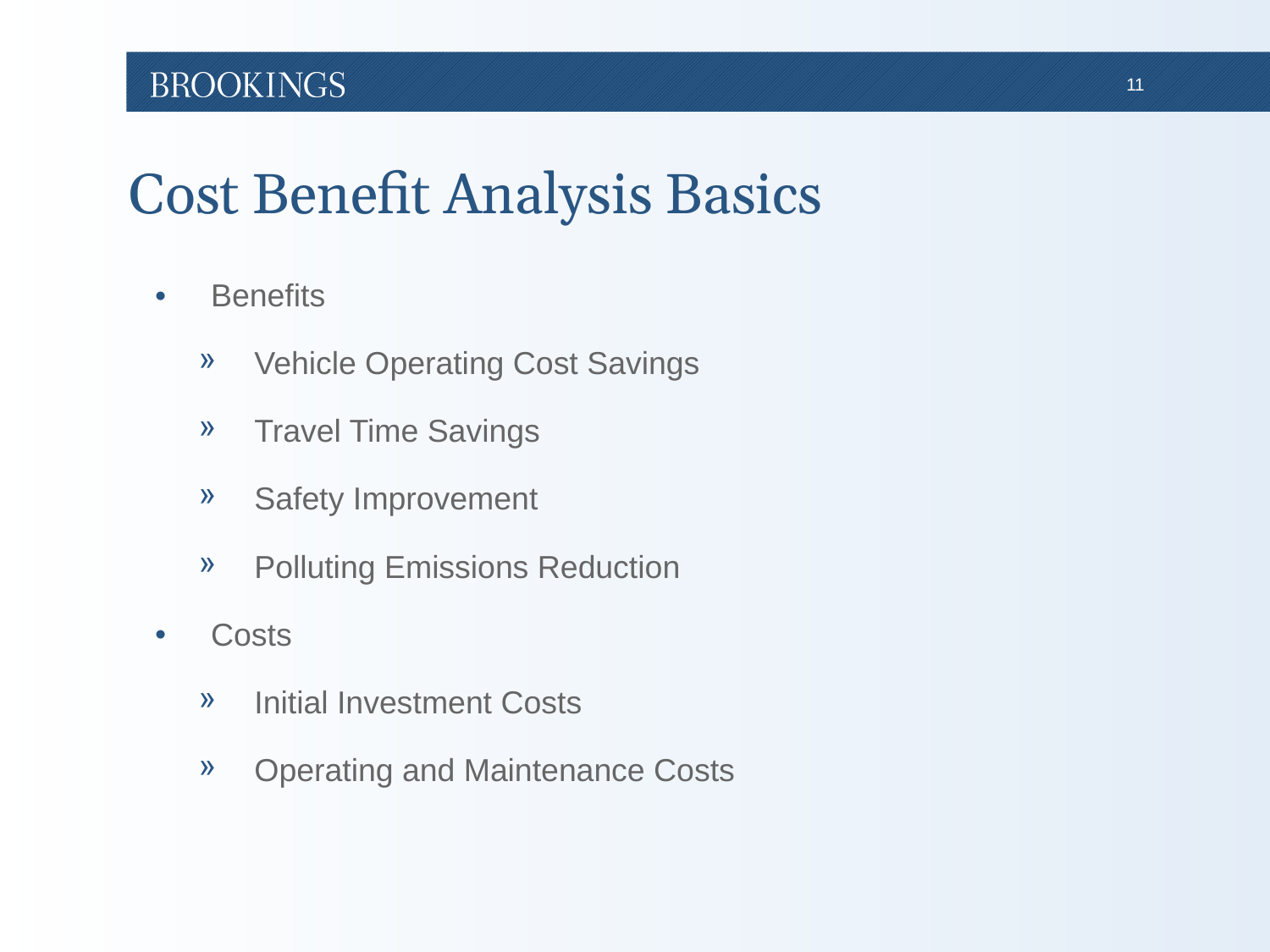

# Cost Benefit Analysis Basics
Benefits
Vehicle Operating Cost Savings
Travel Time Savings
Safety Improvement
Polluting Emissions Reduction
Costs
Initial Investment Costs
Operating and Maintenance Costs